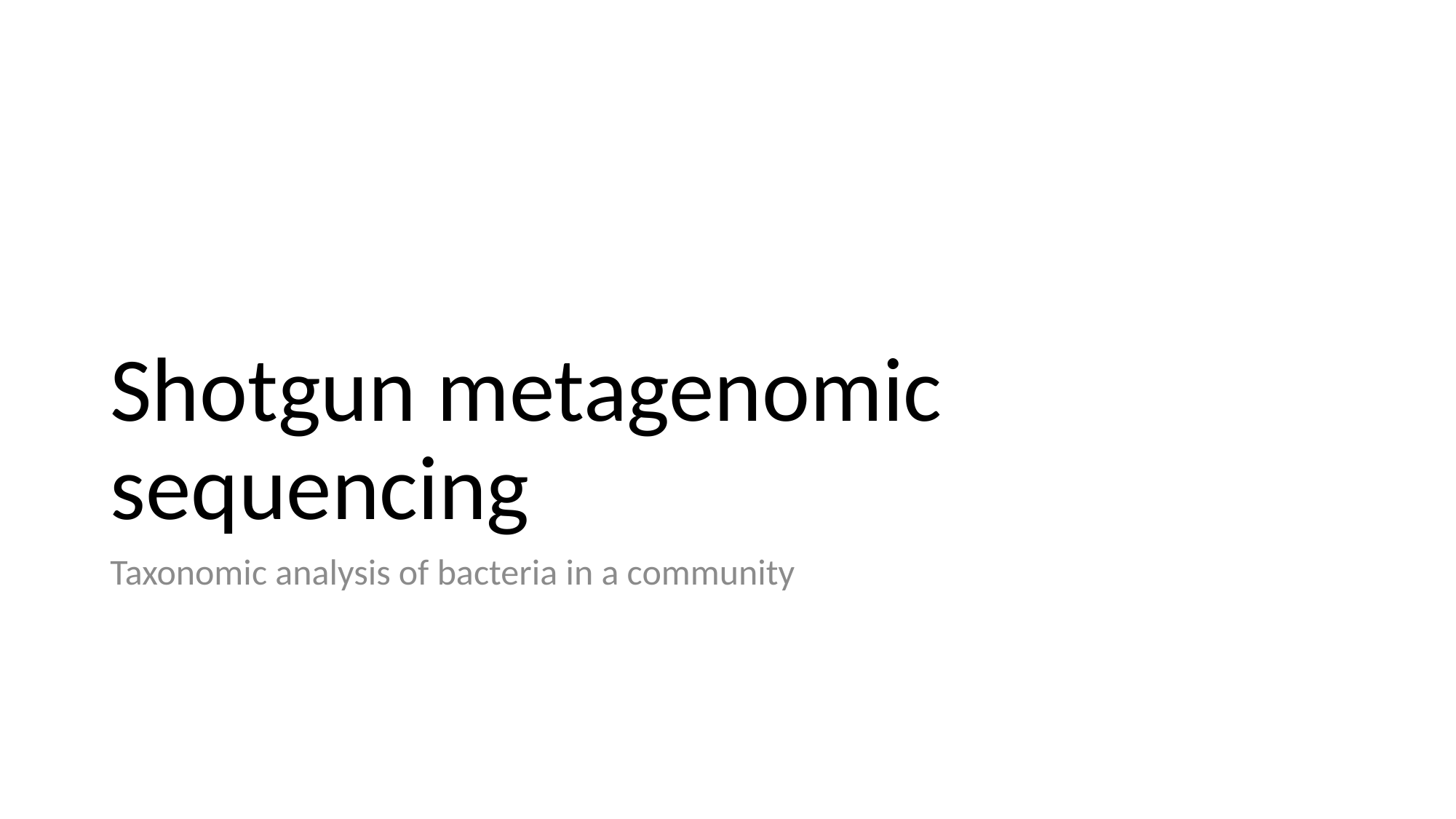

# Shotgun metagenomic sequencing
Taxonomic analysis of bacteria in a community